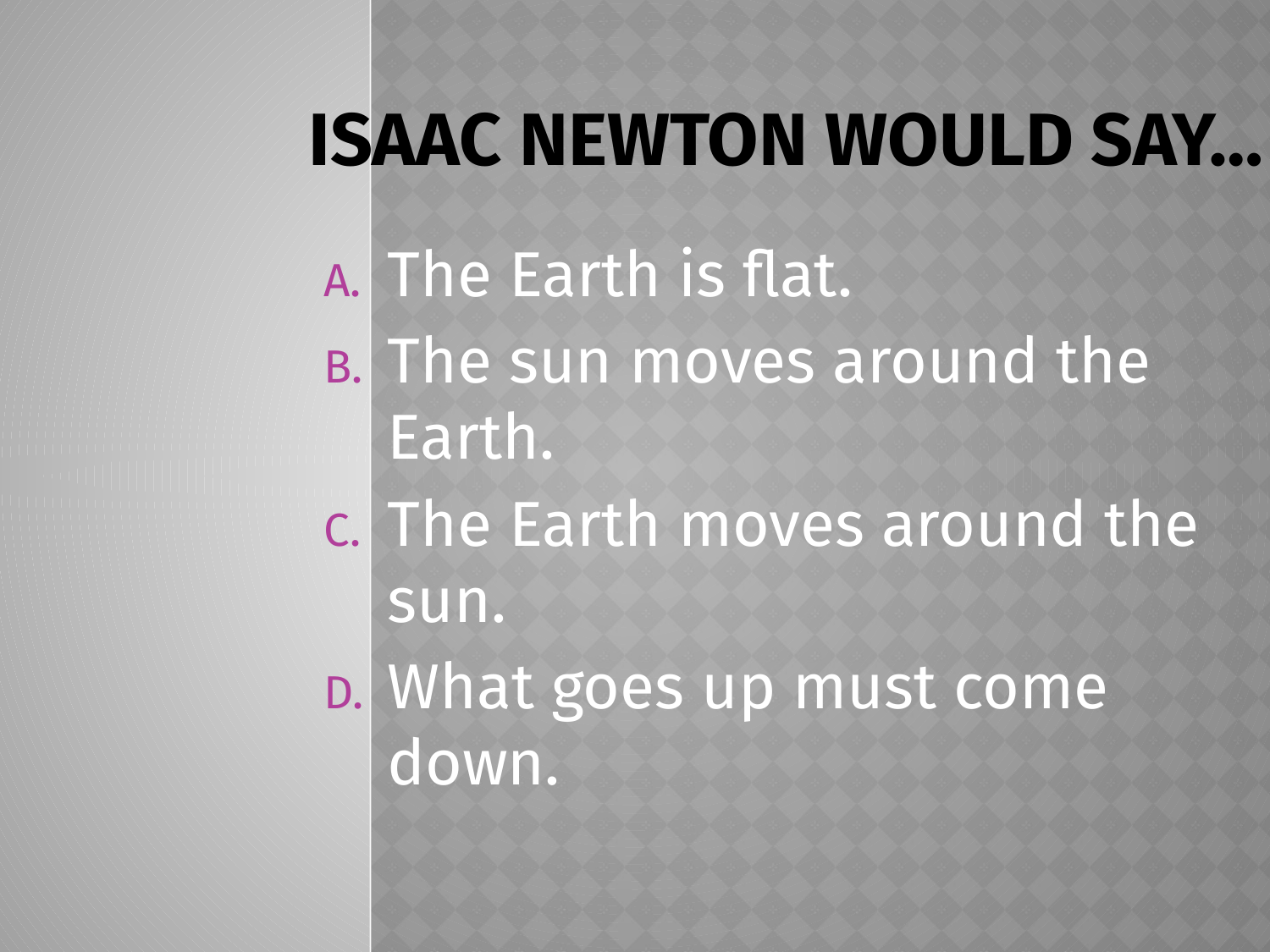

# Isaac Newton would say…
The Earth is flat.
The sun moves around the Earth.
The Earth moves around the sun.
What goes up must come down.